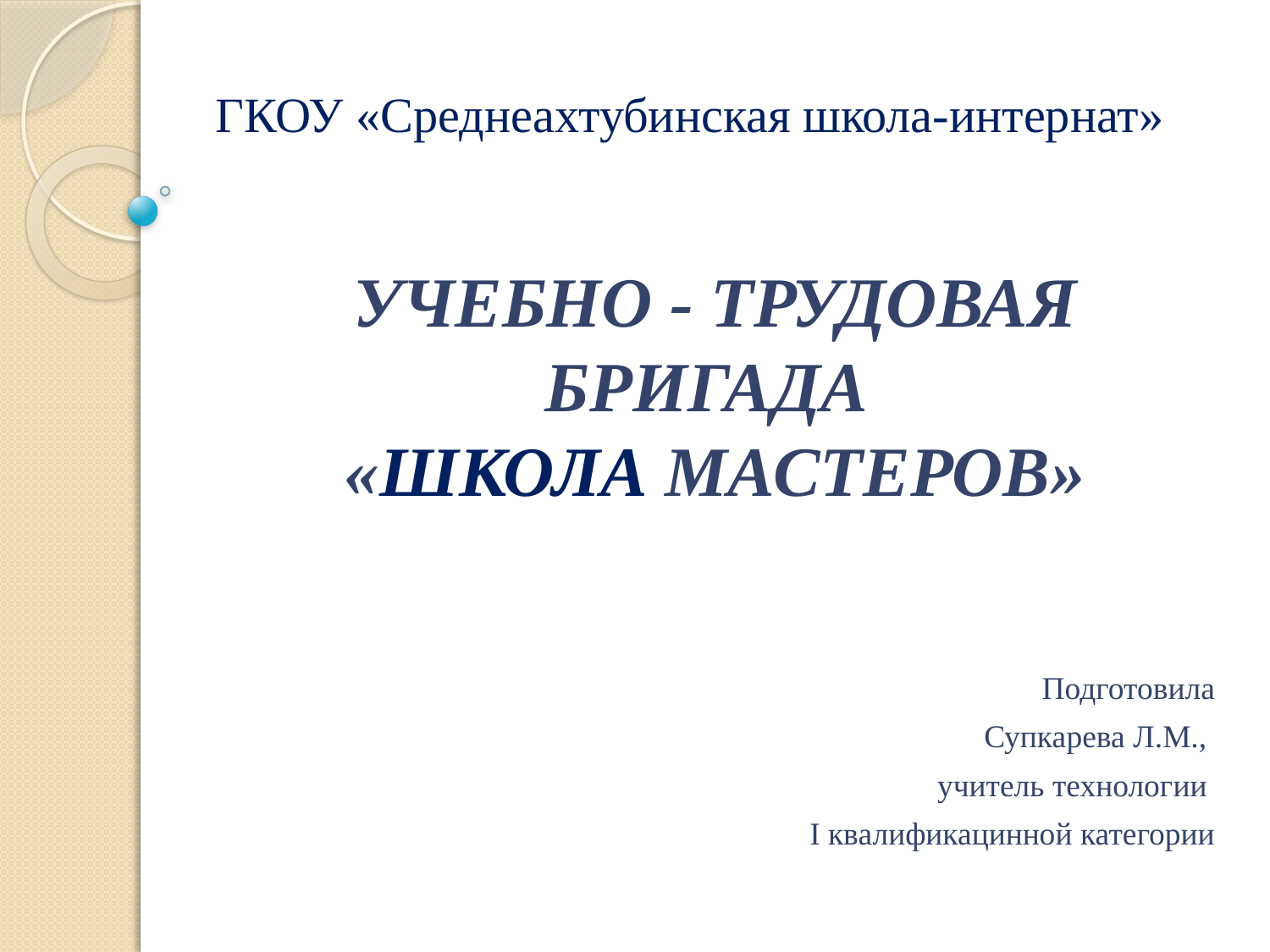

# ГКОУ «Среднеахтубинская школа-интернат»
Учебно - трудовая бригада
«школа мастеров»

Подготовила
Супкарева Л.М.,
учитель технологии
I квалификацинной категории